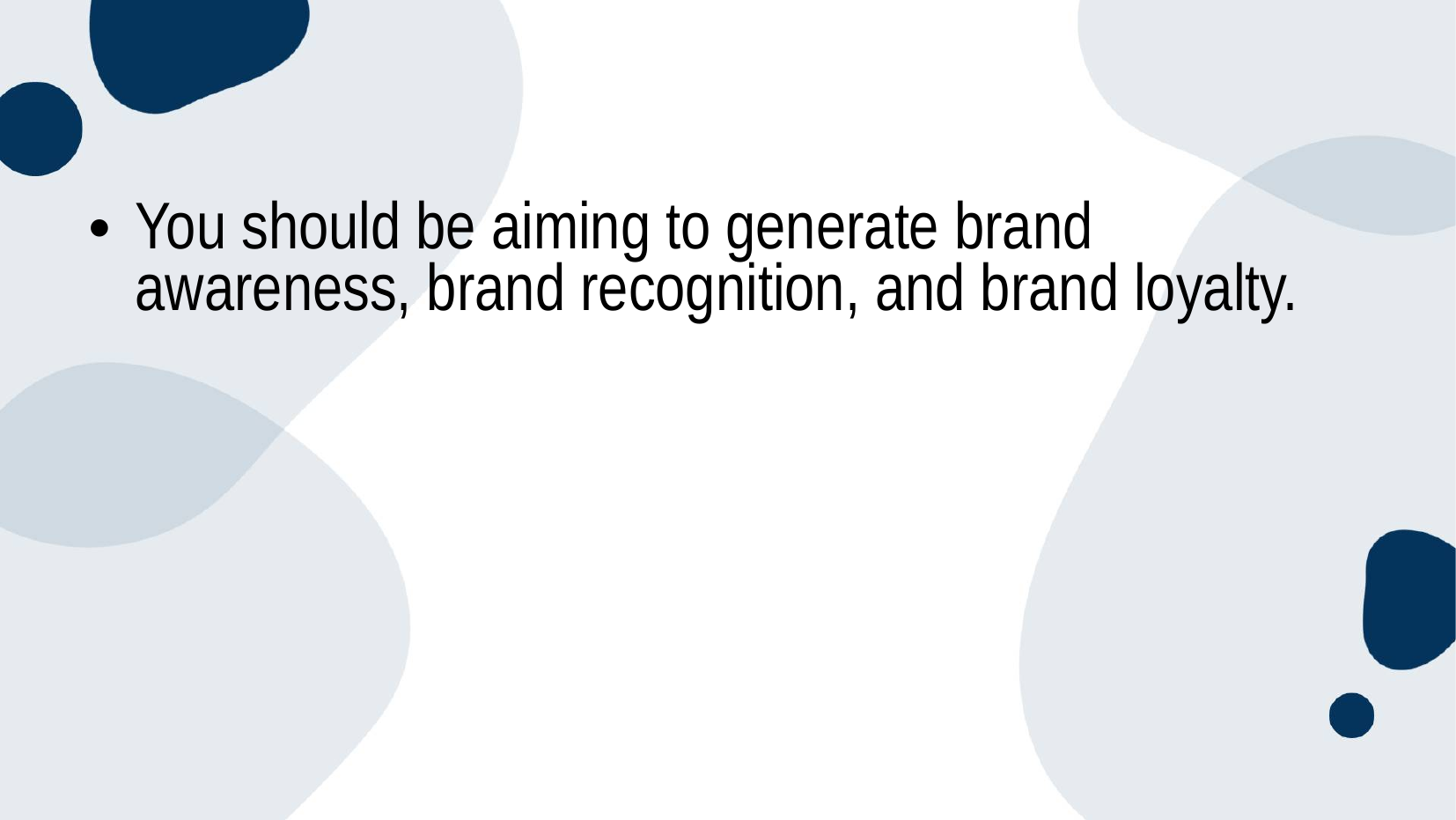

You should be aiming to generate brand awareness, brand recognition, and brand loyalty.